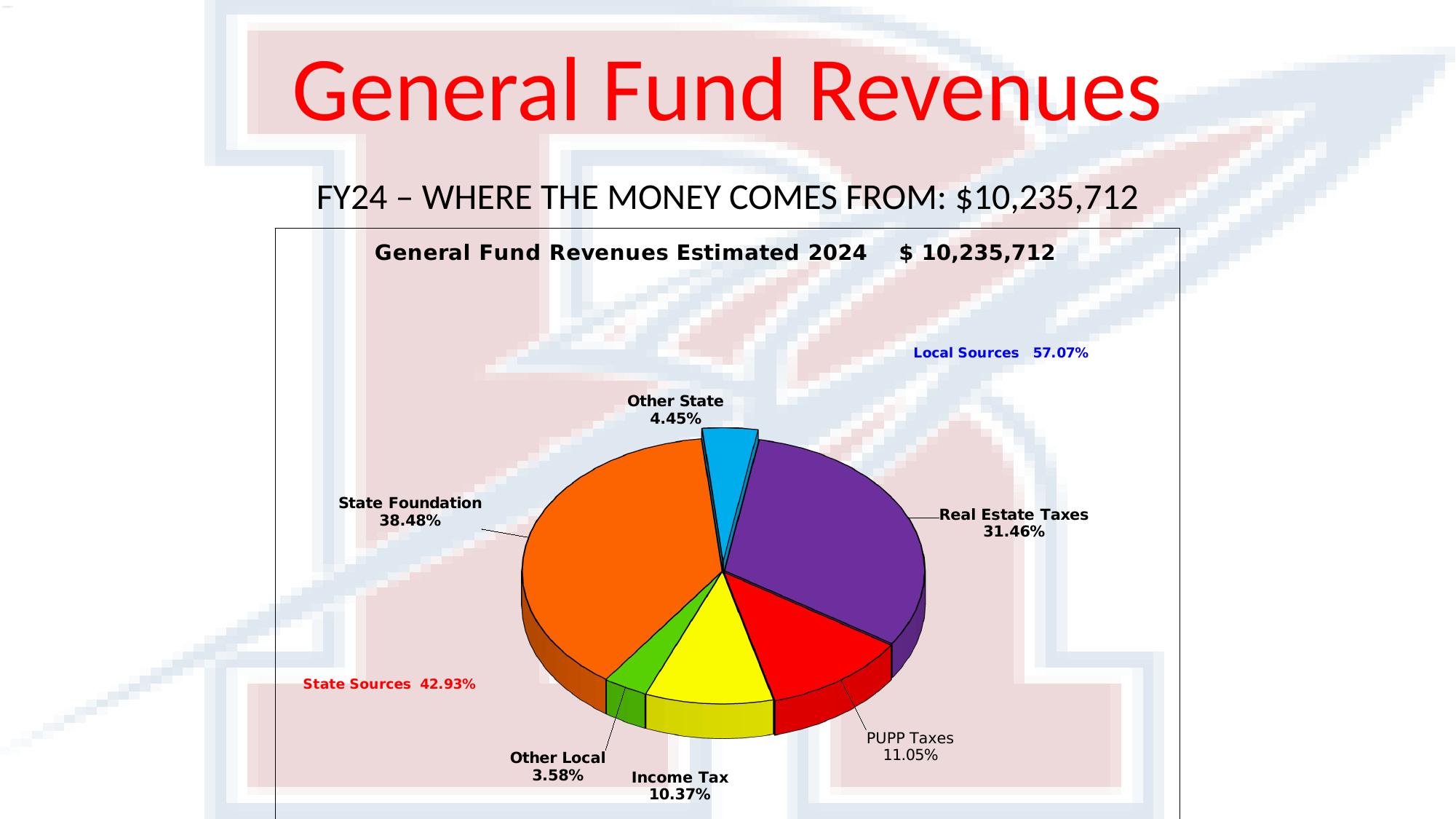

# General Fund Revenues
FY24 – WHERE THE MONEY COMES FROM: $10,235,712

[unsupported chart]